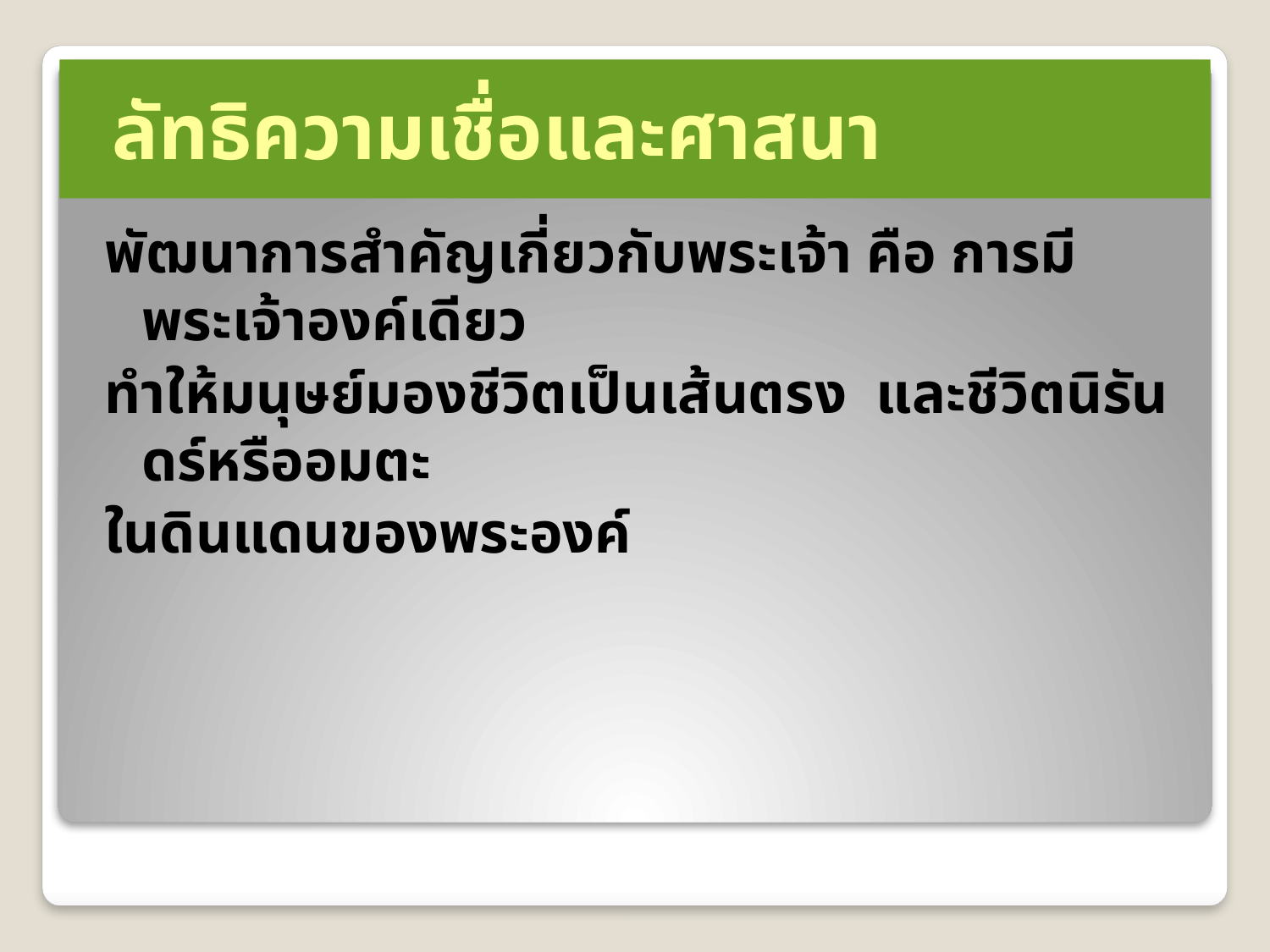

ลัทธิความเชื่อและศาสนา
พัฒนาการสำคัญเกี่ยวกับพระเจ้า คือ การมีพระเจ้าองค์เดียว
ทำให้มนุษย์มองชีวิตเป็นเส้นตรง  และชีวิตนิรันดร์หรืออมตะ
ในดินแดนของพระองค์